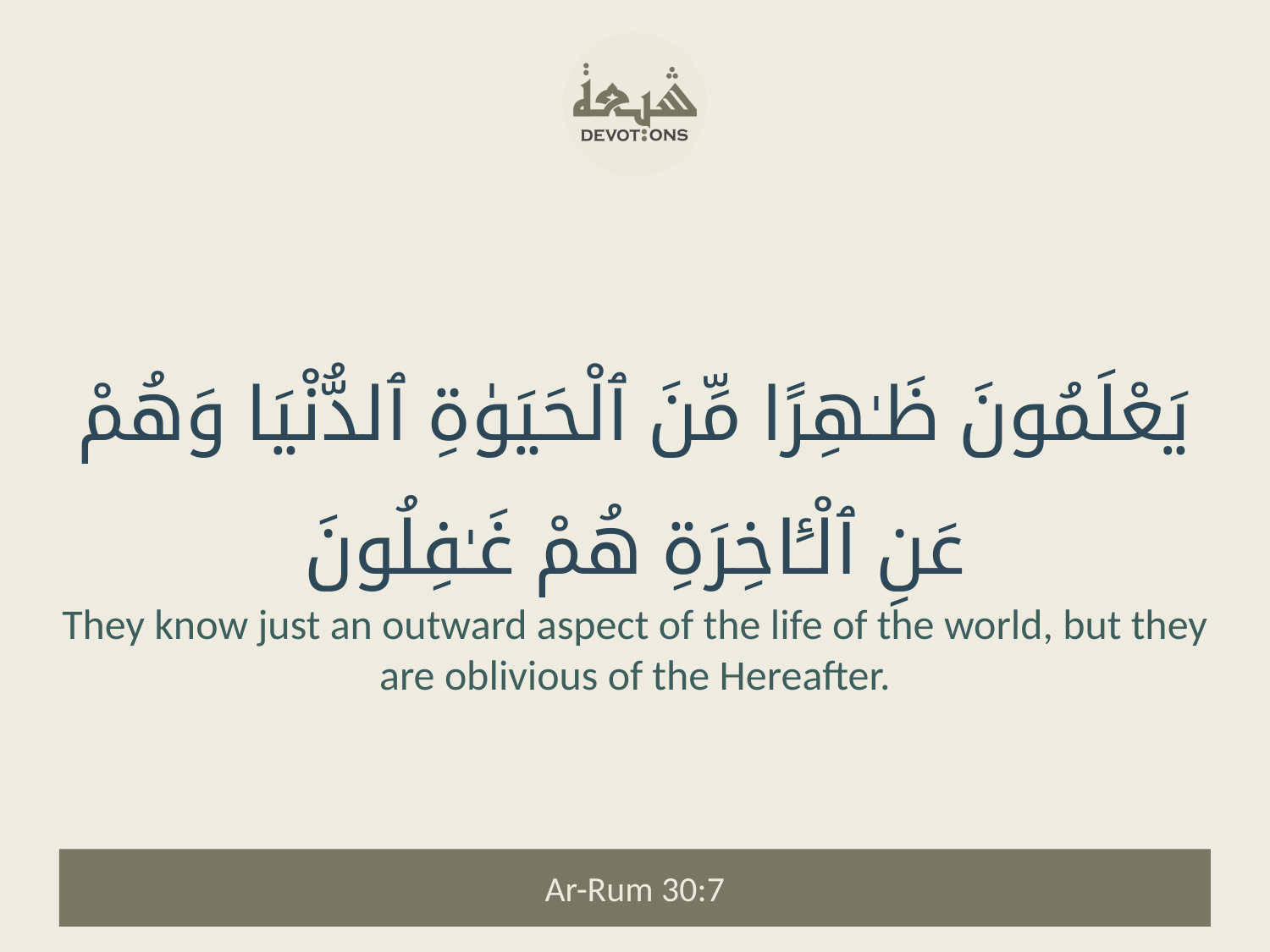

يَعْلَمُونَ ظَـٰهِرًا مِّنَ ٱلْحَيَوٰةِ ٱلدُّنْيَا وَهُمْ عَنِ ٱلْـَٔاخِرَةِ هُمْ غَـٰفِلُونَ
They know just an outward aspect of the life of the world, but they are oblivious of the Hereafter.
Ar-Rum 30:7